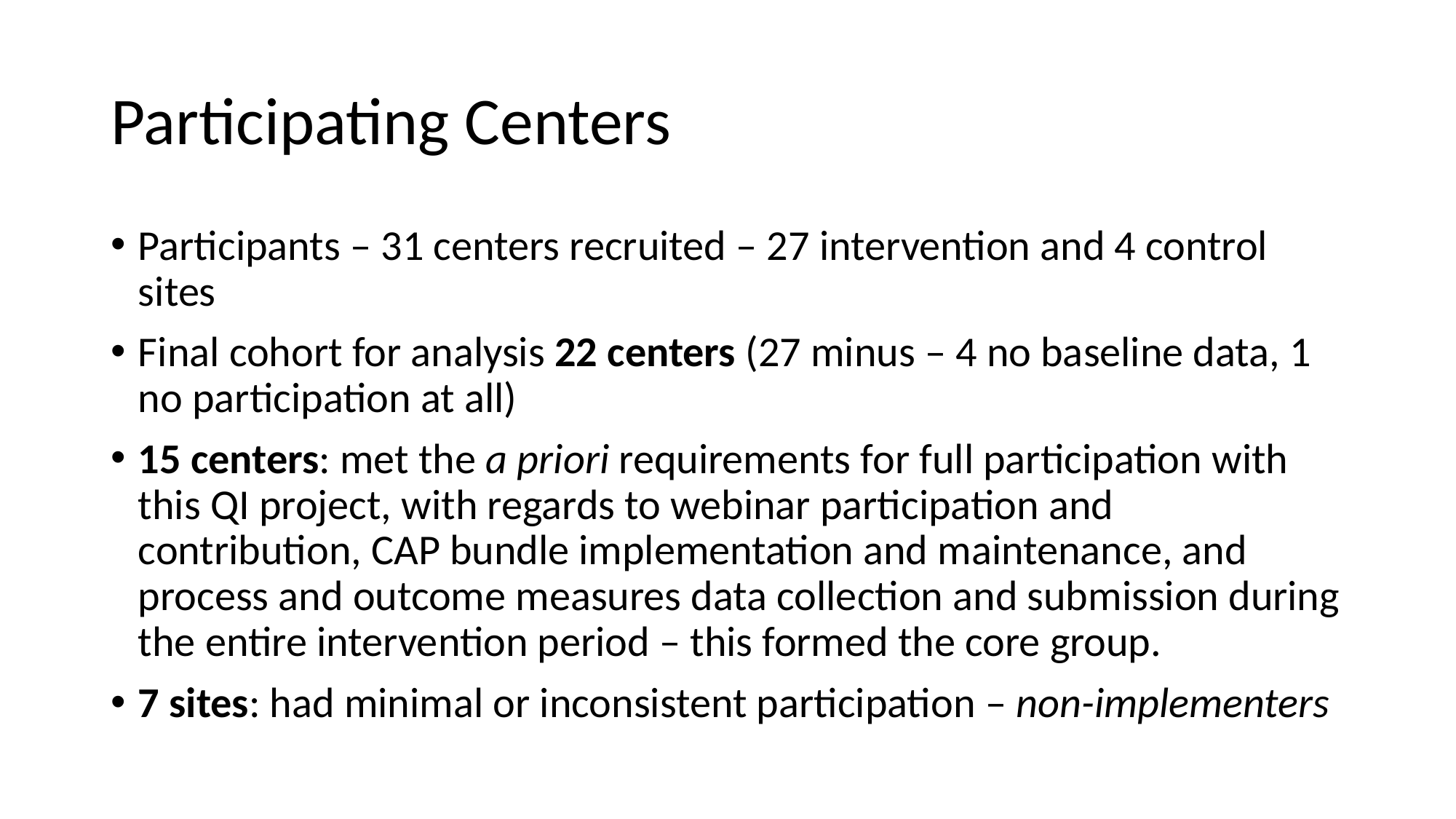

# Participating Centers
Participants – 31 centers recruited – 27 intervention and 4 control sites
Final cohort for analysis 22 centers (27 minus – 4 no baseline data, 1 no participation at all)
15 centers: met the a priori requirements for full participation with this QI project, with regards to webinar participation and contribution, CAP bundle implementation and maintenance, and process and outcome measures data collection and submission during the entire intervention period – this formed the core group.
7 sites: had minimal or inconsistent participation – non-implementers